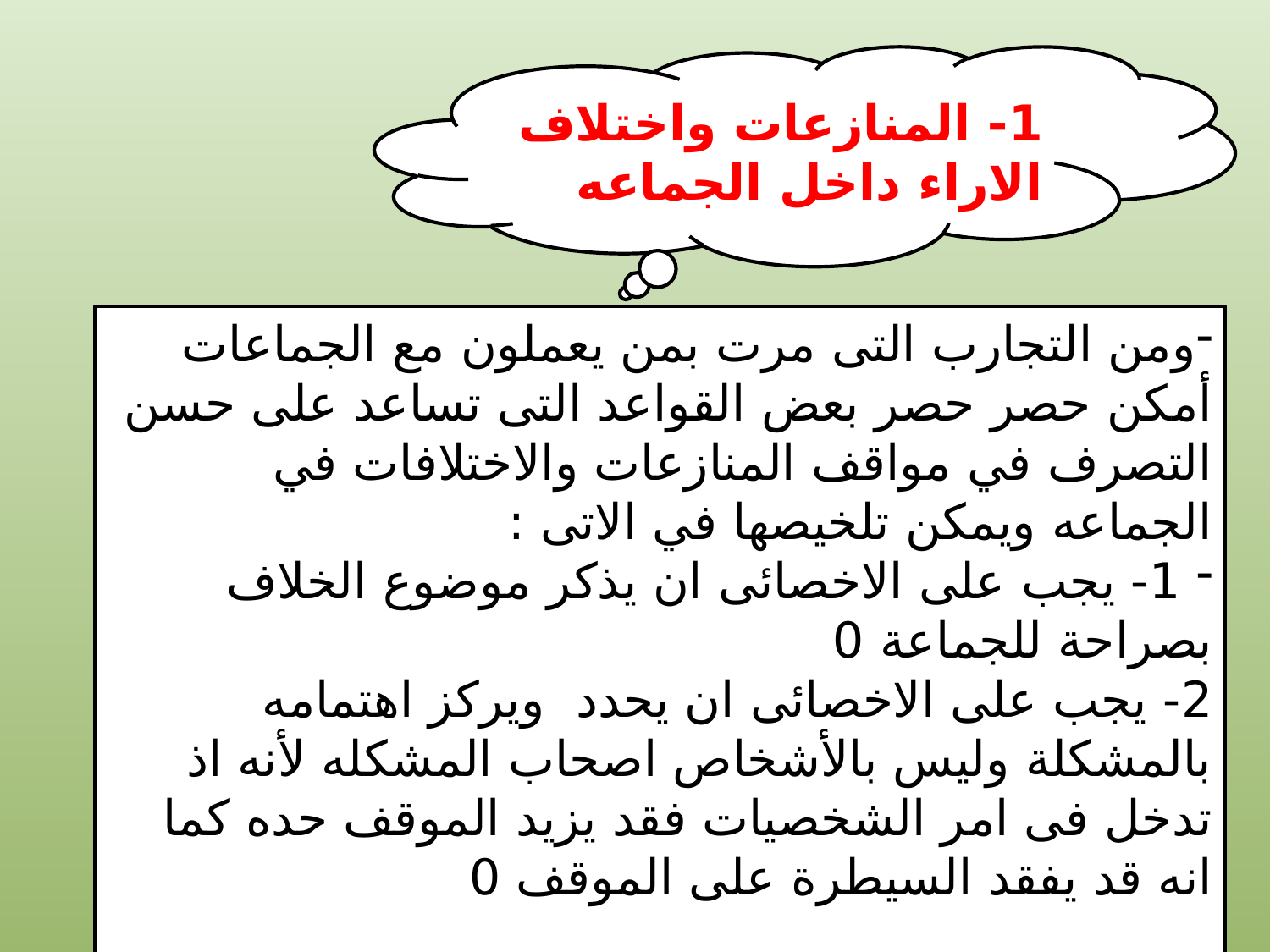

1- المنازعات واختلاف الاراء داخل الجماعه
ومن التجارب التى مرت بمن يعملون مع الجماعات أمكن حصر حصر بعض القواعد التى تساعد على حسن التصرف في مواقف المنازعات والاختلافات في الجماعه ويمكن تلخيصها في الاتى :
 1- يجب على الاخصائى ان يذكر موضوع الخلاف بصراحة للجماعة 0
2- يجب على الاخصائى ان يحدد  ويركز اهتمامه بالمشكلة وليس بالأشخاص اصحاب المشكله لأنه اذ تدخل فى امر الشخصيات فقد يزيد الموقف حده كما انه قد يفقد السيطرة على الموقف 0